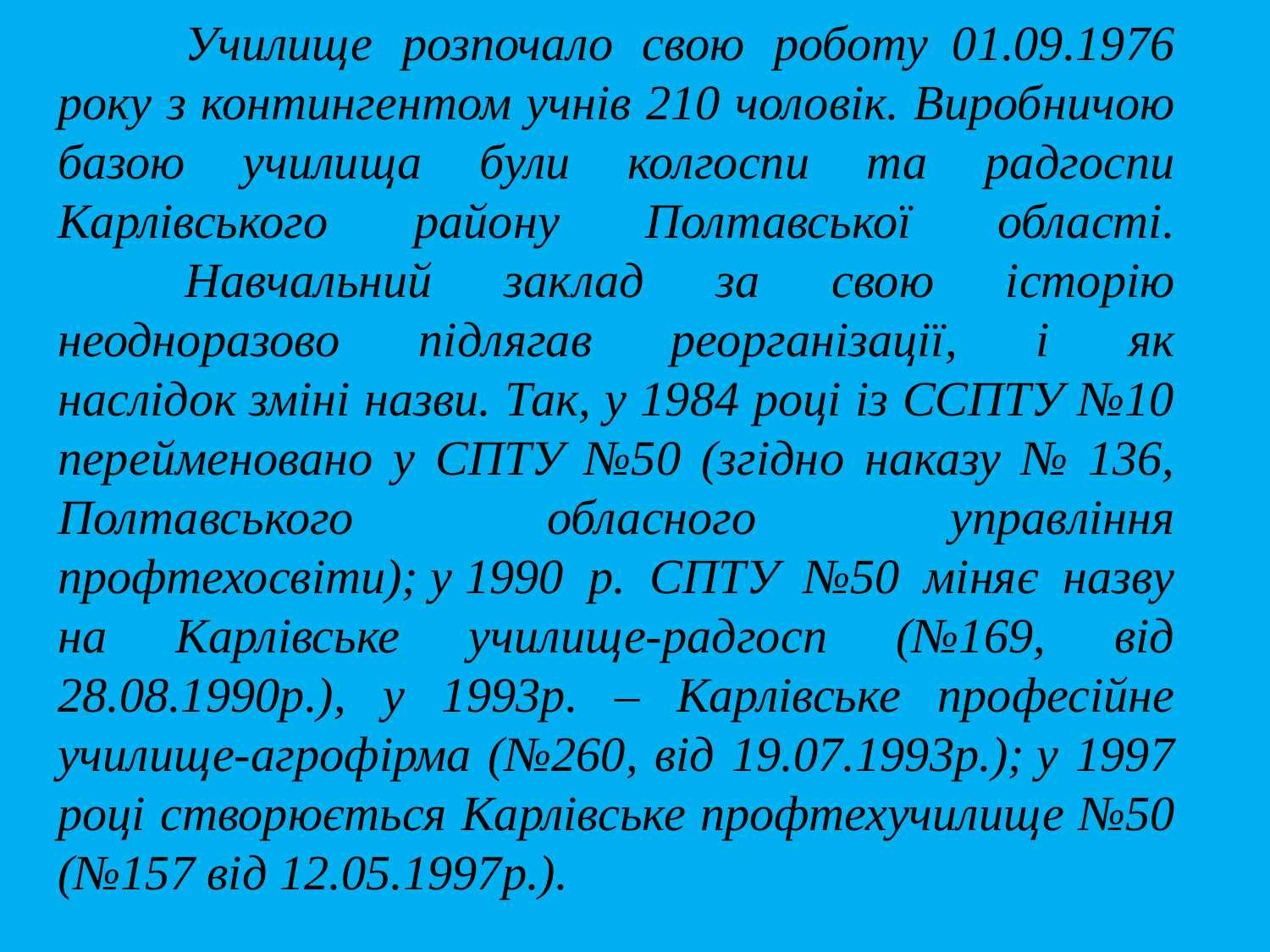

# Училище розпочало свою роботу  01.09.1976 року з контингентом учнів 210 чоловік. Виробничою базою училища були колгоспи та радгоспи Карлівського району Полтавської області. Навчальний заклад за свою історію неодноразово підлягав реорганізації, і як наслідок зміні назви. Так, у 1984 році із ССПТУ №10 перейменовано у СПТУ №50 (згідно наказу № 136, Полтавського обласного управління профтехосвіти); у 1990 р. СПТУ №50 міняє назву на Карлівське училище-радгосп (№169, від 28.08.1990р.), у 1993р. – Карлівське професійне училище-агрофірма (№260, від 19.07.1993р.); у 1997 році створюється Карлівське профтехучилище №50 (№157 від 12.05.1997р.).